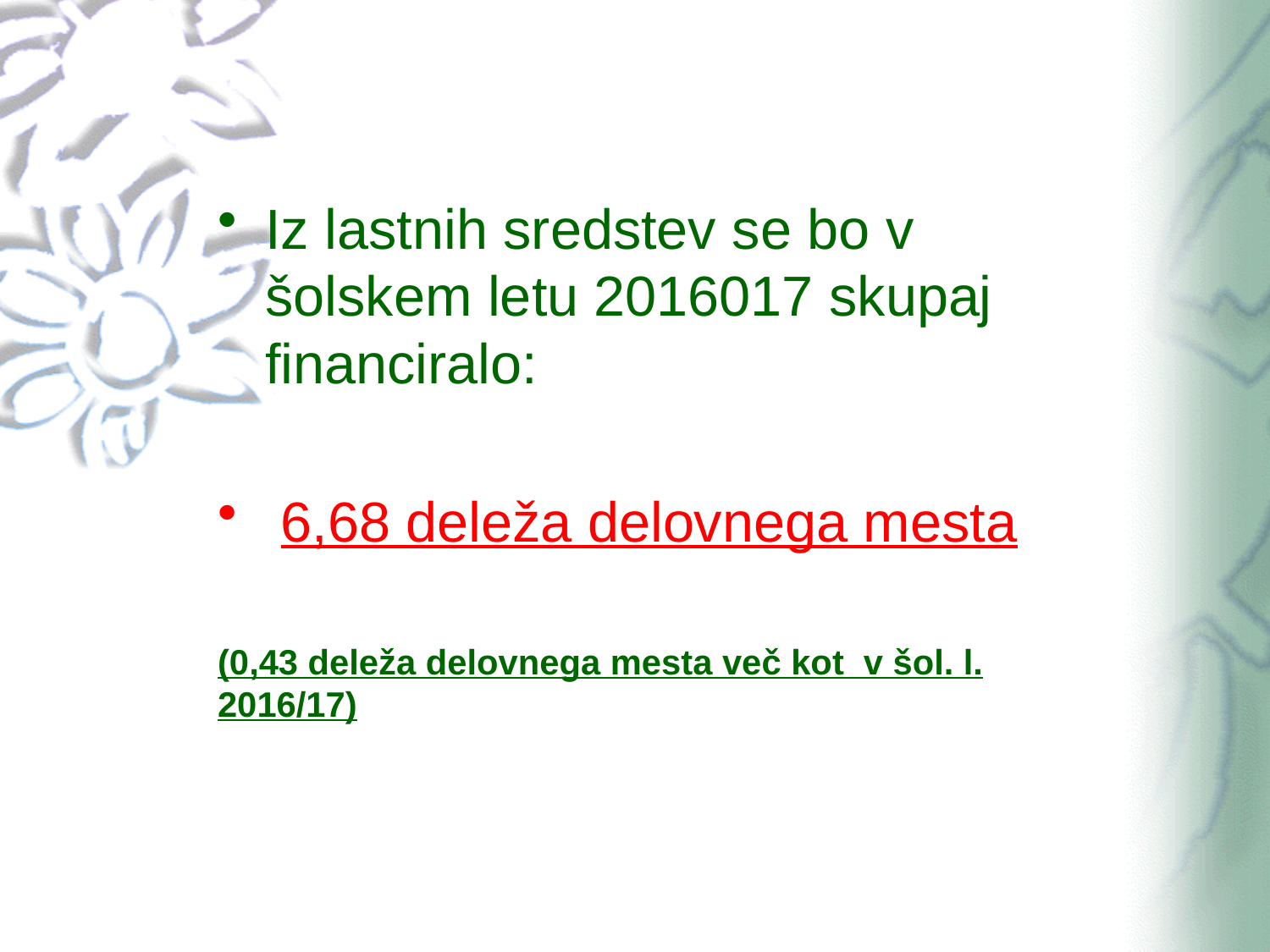

Iz lastnih sredstev se bo v šolskem letu 2016017 skupaj financiralo:

 6,68 deleža delovnega mesta

(0,43 deleža delovnega mesta več kot  v šol. l. 2016/17)